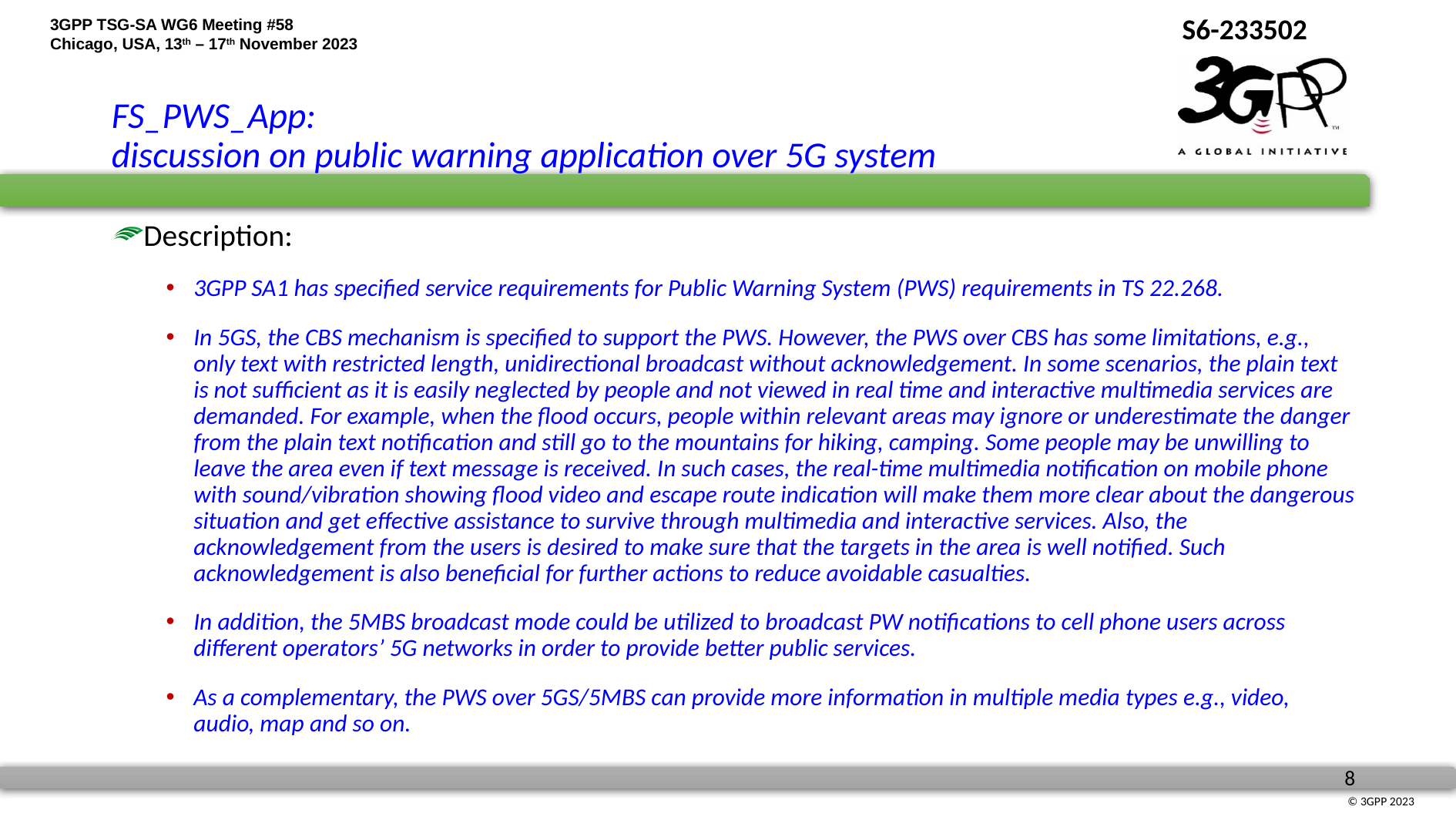

# FS_PWS_App: discussion on public warning application over 5G system
Description:
3GPP SA1 has specified service requirements for Public Warning System (PWS) requirements in TS 22.268.
In 5GS, the CBS mechanism is specified to support the PWS. However, the PWS over CBS has some limitations, e.g., only text with restricted length, unidirectional broadcast without acknowledgement. In some scenarios, the plain text is not sufficient as it is easily neglected by people and not viewed in real time and interactive multimedia services are demanded. For example, when the flood occurs, people within relevant areas may ignore or underestimate the danger from the plain text notification and still go to the mountains for hiking, camping. Some people may be unwilling to leave the area even if text message is received. In such cases, the real-time multimedia notification on mobile phone with sound/vibration showing flood video and escape route indication will make them more clear about the dangerous situation and get effective assistance to survive through multimedia and interactive services. Also, the acknowledgement from the users is desired to make sure that the targets in the area is well notified. Such acknowledgement is also beneficial for further actions to reduce avoidable casualties.
In addition, the 5MBS broadcast mode could be utilized to broadcast PW notifications to cell phone users across different operators’ 5G networks in order to provide better public services.
As a complementary, the PWS over 5GS/5MBS can provide more information in multiple media types e.g., video, audio, map and so on.